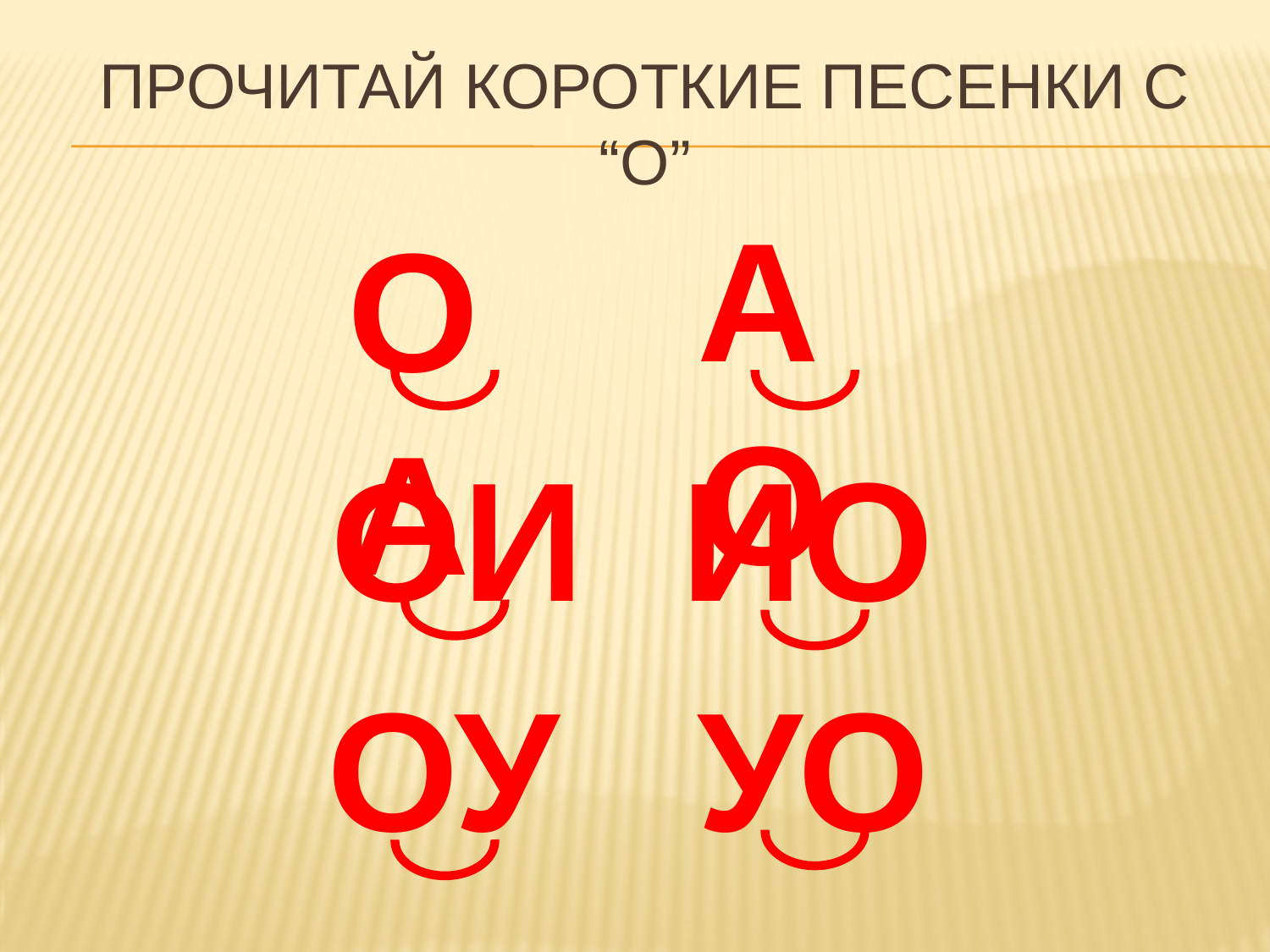

# Прочитай короткие песенки с “о”
АО
ОА

ОИ
ИО

ОУ
УО